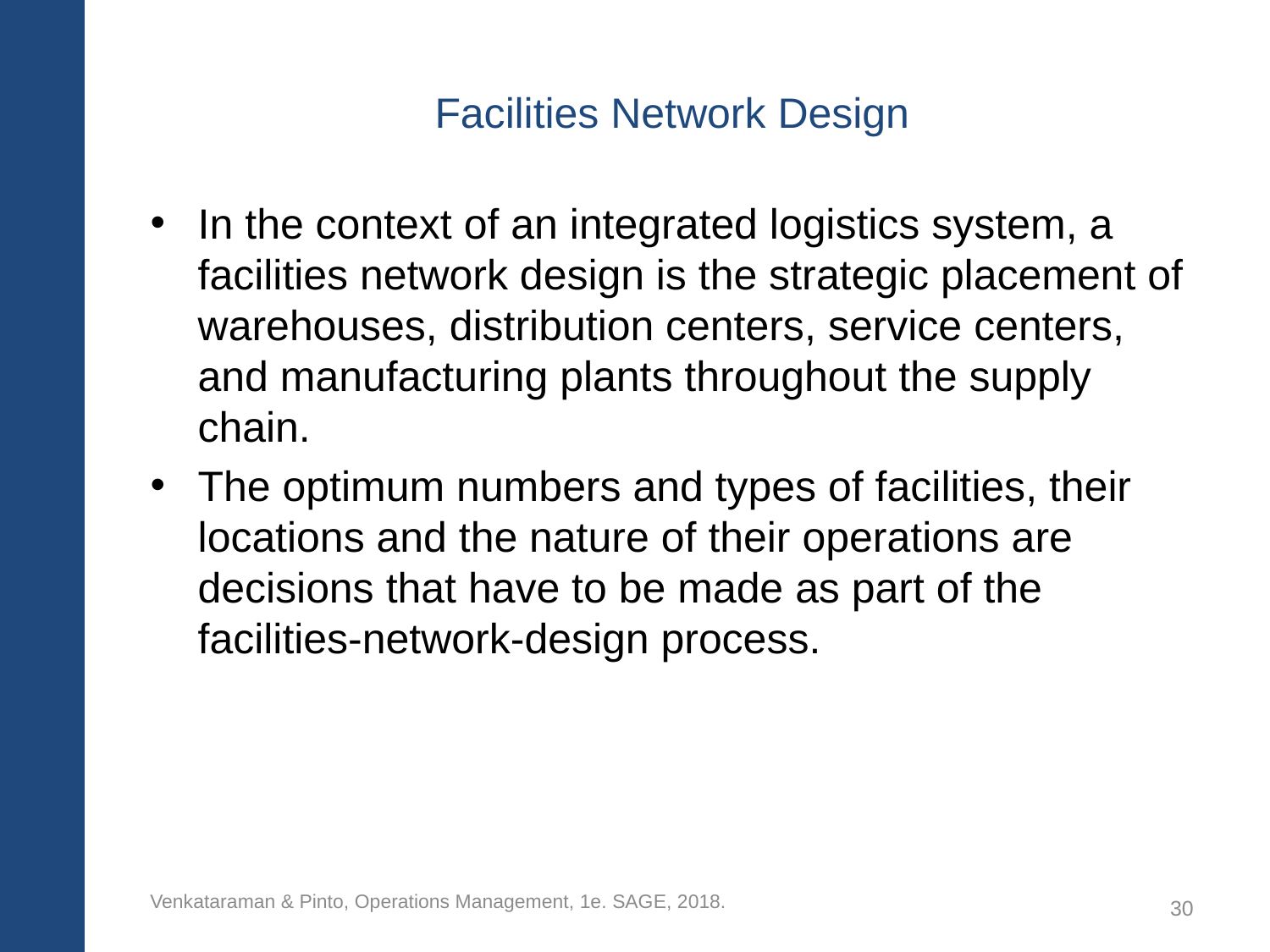

# Facilities Network Design
In the context of an integrated logistics system, a facilities network design is the strategic placement of warehouses, distribution centers, service centers, and manufacturing plants throughout the supply chain.
The optimum numbers and types of facilities, their locations and the nature of their operations are decisions that have to be made as part of the facilities-network-design process.
Venkataraman & Pinto, Operations Management, 1e. SAGE, 2018.
30